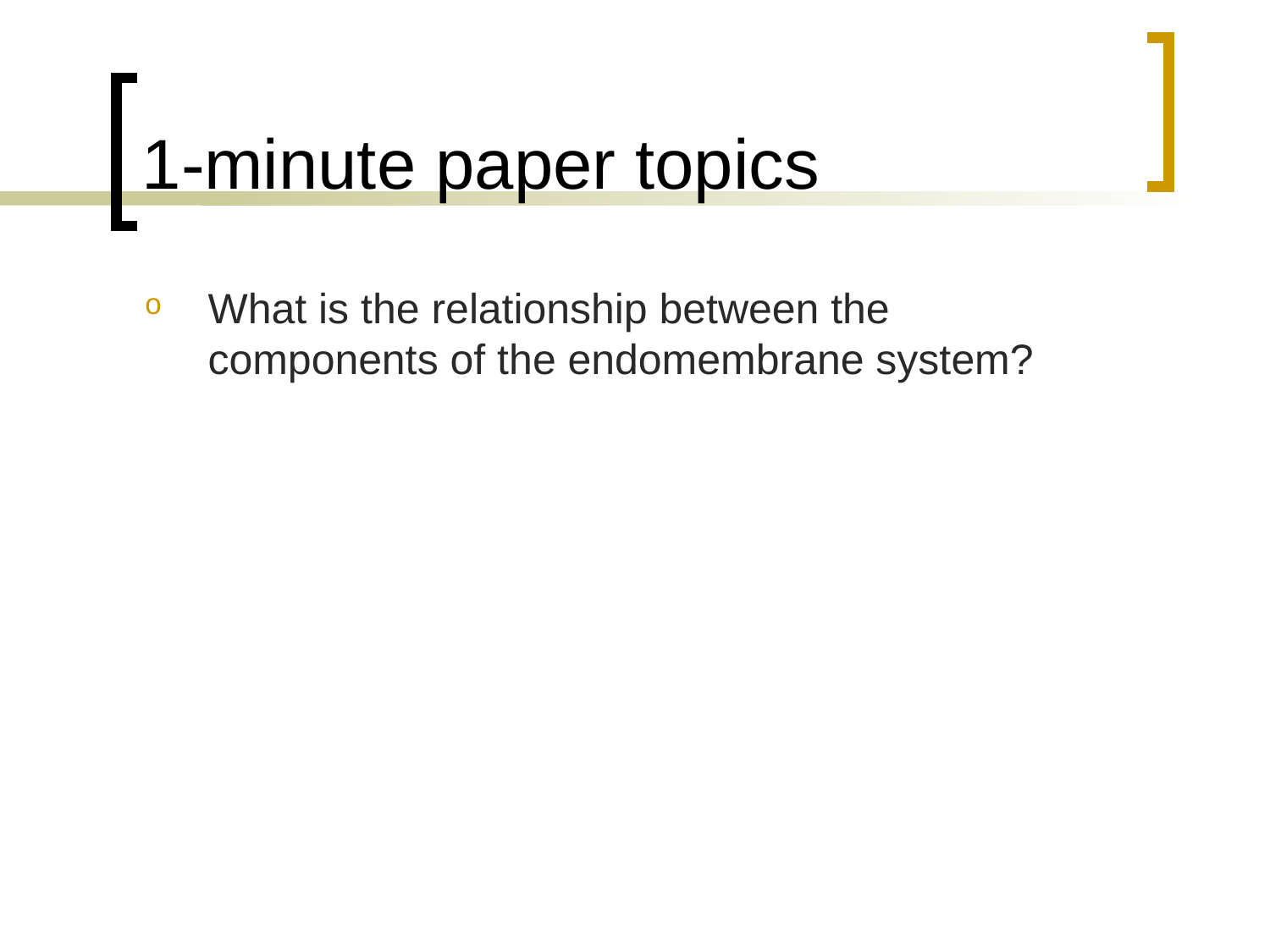

# 1-minute paper topics
What is the relationship between the components of the endomembrane system?